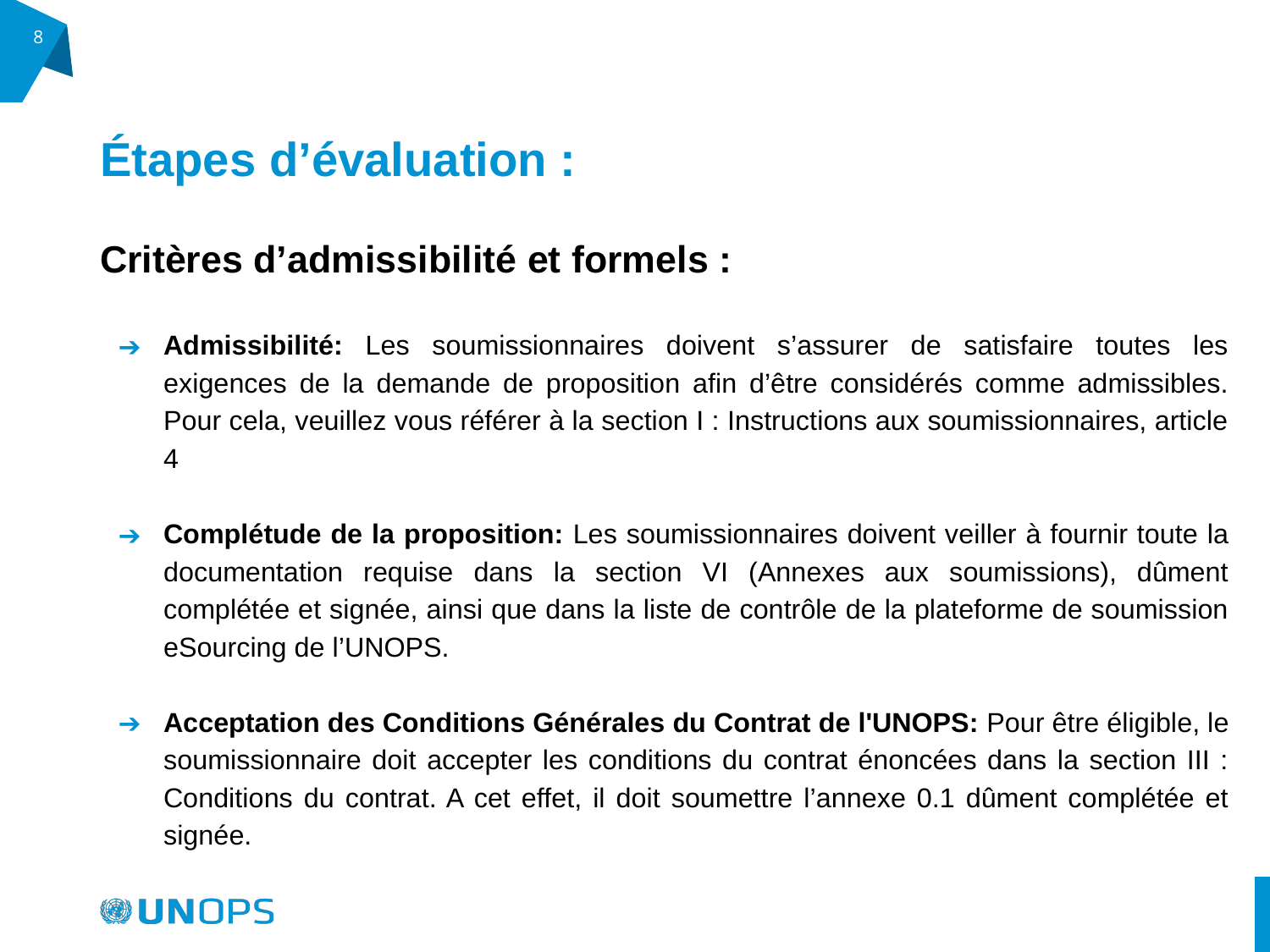

8
# Étapes d’évaluation :
Critères d’admissibilité et formels :

Admissibilité: Les soumissionnaires doivent s’assurer de satisfaire toutes les exigences de la demande de proposition afin d’être considérés comme admissibles. Pour cela, veuillez vous référer à la section I : Instructions aux soumissionnaires, article 4

Complétude de la proposition: Les soumissionnaires doivent veiller à fournir toute la documentation requise dans la section VI (Annexes aux soumissions), dûment complétée et signée, ainsi que dans la liste de contrôle de la plateforme de soumission eSourcing de l’UNOPS.

Acceptation des Conditions Générales du Contrat de l'UNOPS: Pour être éligible, le soumissionnaire doit accepter les conditions du contrat énoncées dans la section III : Conditions du contrat. A cet effet, il doit soumettre l’annexe 0.1 dûment complétée et signée.